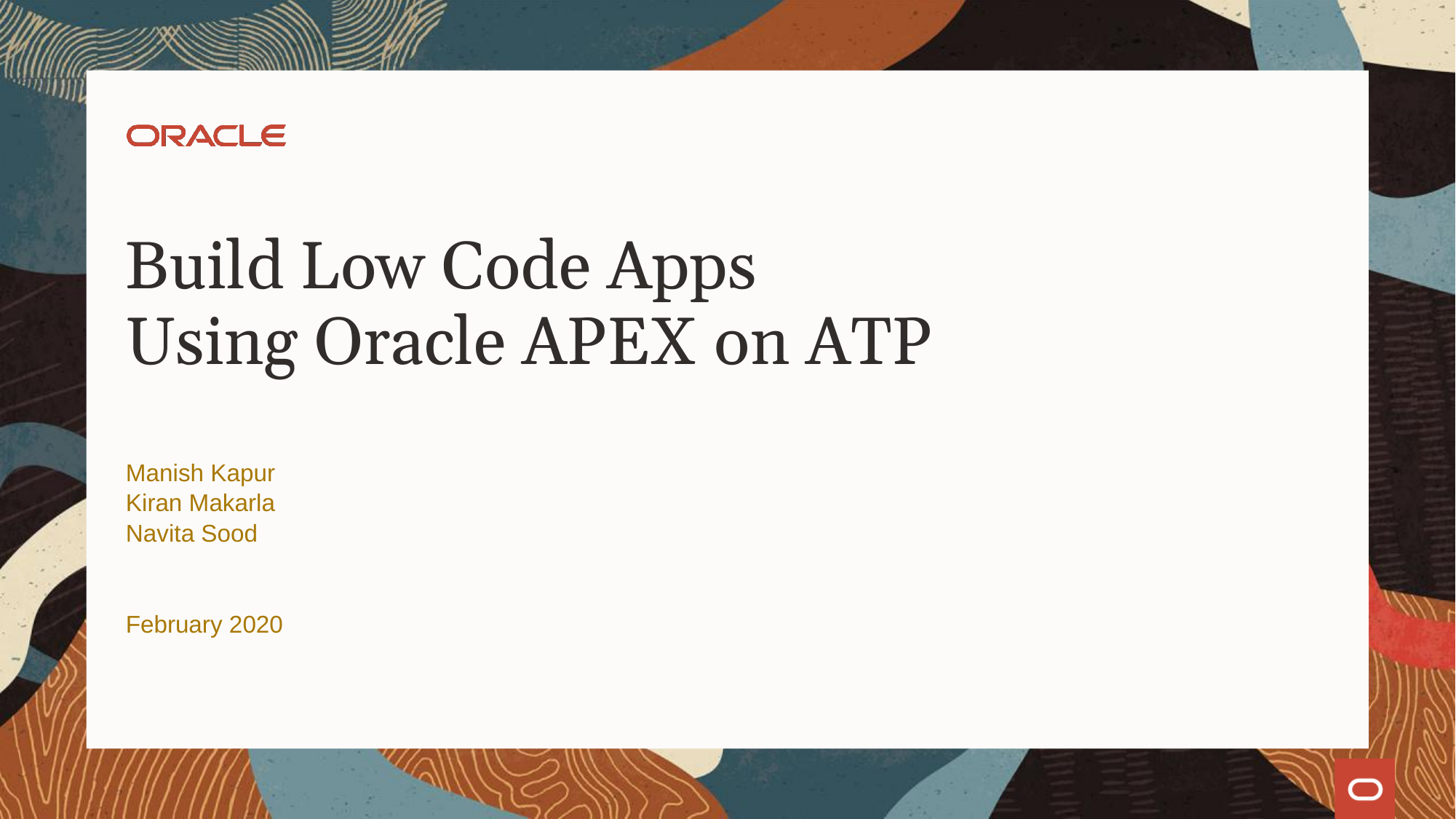

# Build Low Code Apps Using Oracle APEX on ATP
Manish Kapur
Kiran Makarla
Navita Sood

February 2020